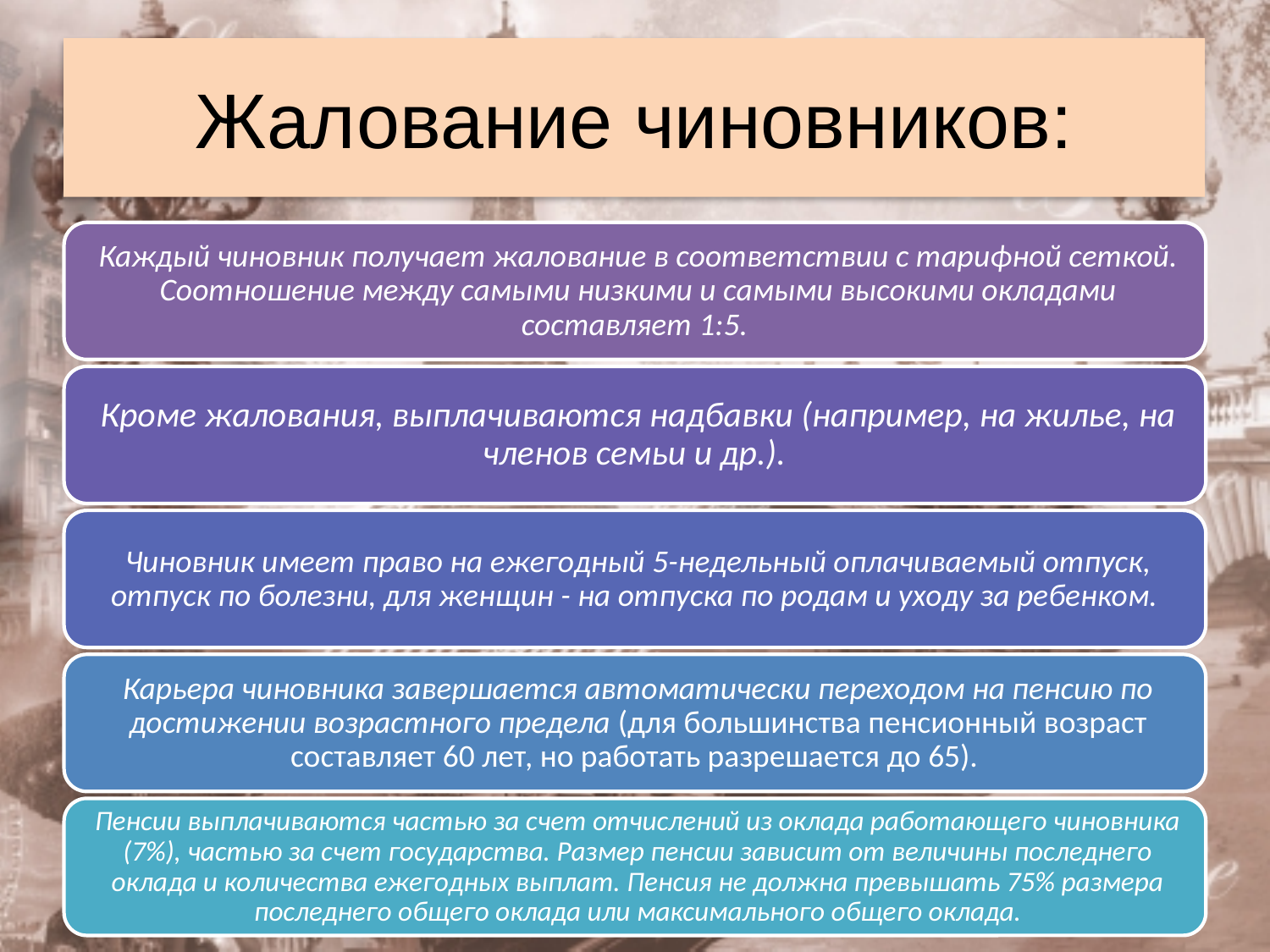

# Жалование чиновников:
Каждый чиновник получает жалование в соответствии с тарифной сеткой. Соотношение между самыми низкими и самыми высокими окладами составляет 1:5.
Кроме жалования, выплачиваются надбавки (например, на жилье, на членов семьи и др.).
Чиновник имеет право на ежегодный 5-недельный оплачиваемый отпуск, отпуск по болезни, для женщин - на отпуска по родам и уходу за ребенком.
Карьера чиновника завершается автоматически переходом на пенсию по достижении возрастного предела (для большинства пенсионный возраст составляет 60 лет, но работать разрешается до 65).
Пенсии выплачиваются частью за счет отчислений из оклада работающего чиновника (7%), частью за счет государства. Размер пенсии зависит от величины последнего оклада и количества ежегодных выплат. Пенсия не должна превышать 75% размера последнего общего оклада или максимального общего оклада.